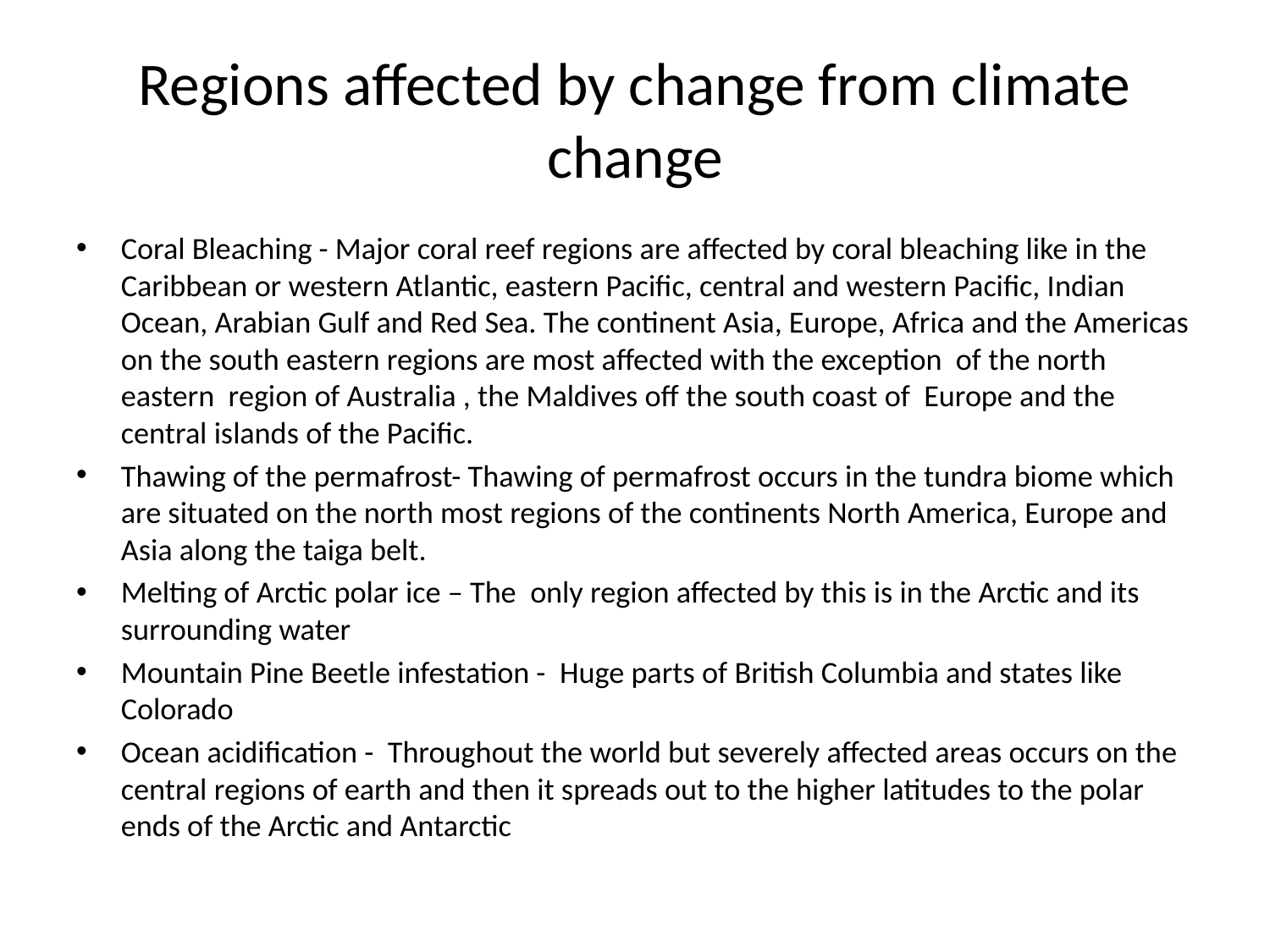

# Regions affected by change from climate change
Coral Bleaching - Major coral reef regions are affected by coral bleaching like in the Caribbean or western Atlantic, eastern Pacific, central and western Pacific, Indian Ocean, Arabian Gulf and Red Sea. The continent Asia, Europe, Africa and the Americas on the south eastern regions are most affected with the exception  of the north eastern  region of Australia , the Maldives off the south coast of  Europe and the central islands of the Pacific.
Thawing of the permafrost- Thawing of permafrost occurs in the tundra biome which are situated on the north most regions of the continents North America, Europe and Asia along the taiga belt.
Melting of Arctic polar ice – The  only region affected by this is in the Arctic and its surrounding water
Mountain Pine Beetle infestation -  Huge parts of British Columbia and states like Colorado
Ocean acidification -  Throughout the world but severely affected areas occurs on the central regions of earth and then it spreads out to the higher latitudes to the polar ends of the Arctic and Antarctic